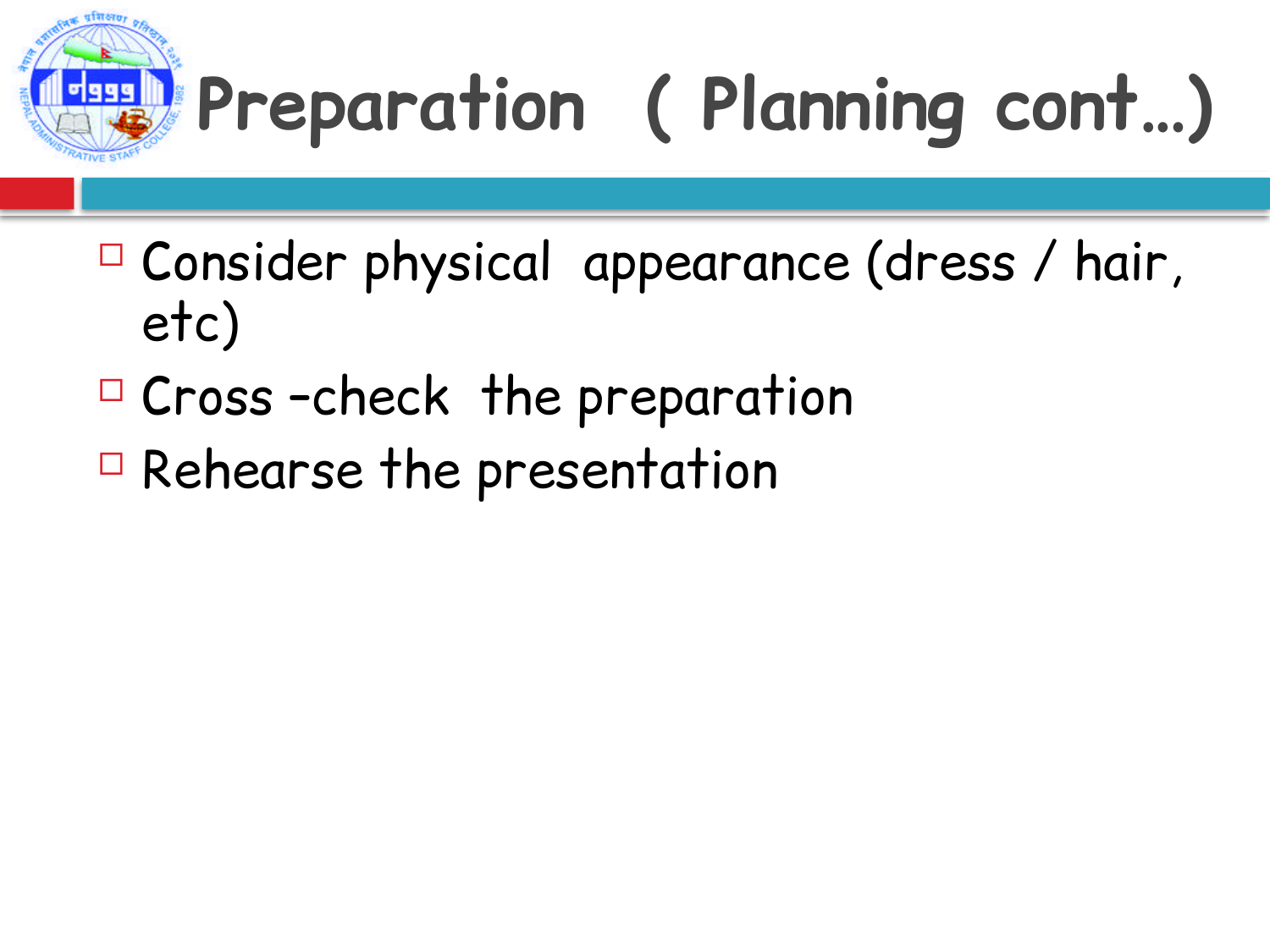

# Preparation  ( Planning cont…)
Consider physical  appearance (dress / hair, etc)
Cross –check  the preparation
Rehearse the presentation